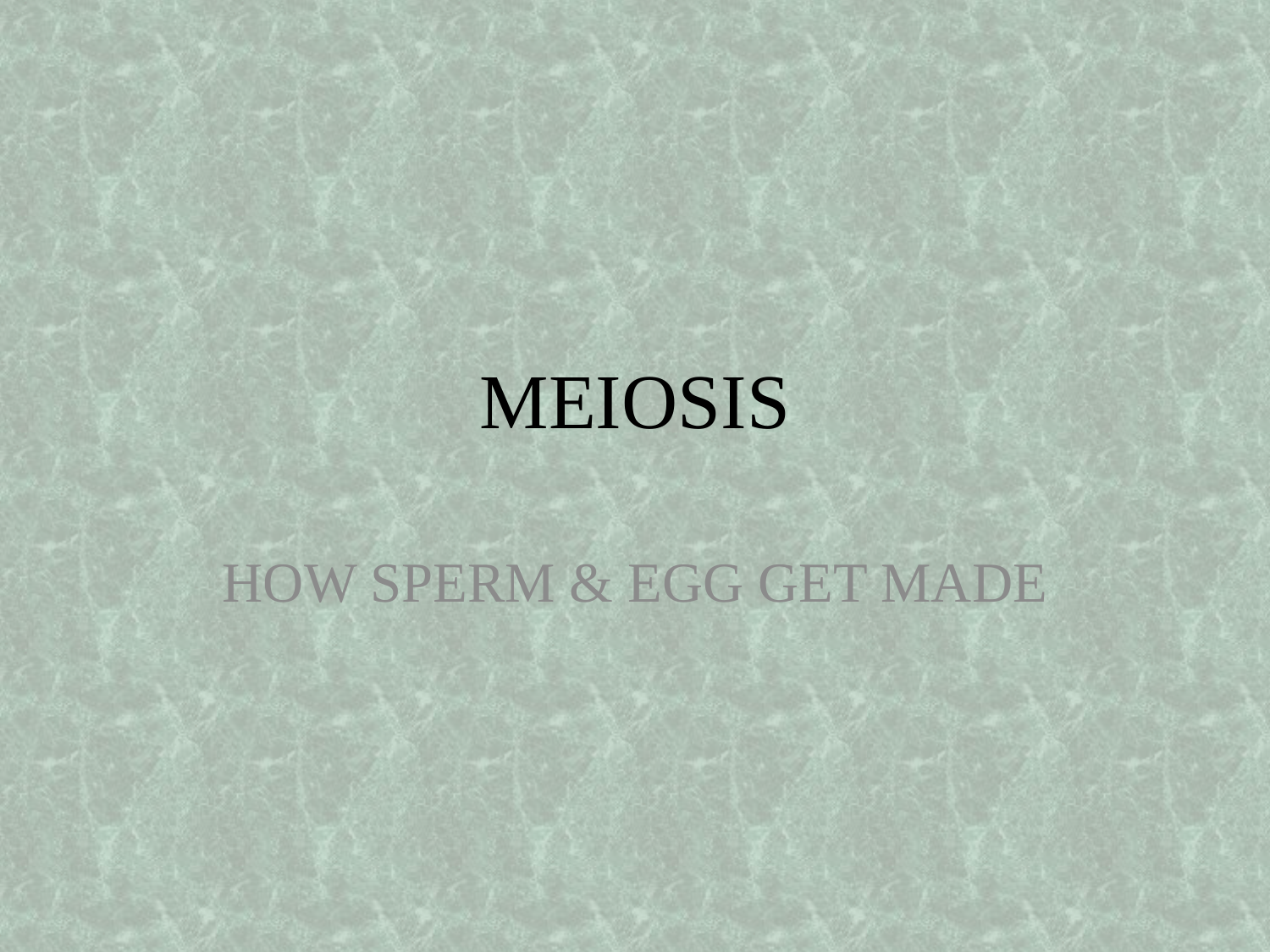

# MEIOSIS
HOW SPERM & EGG GET MADE